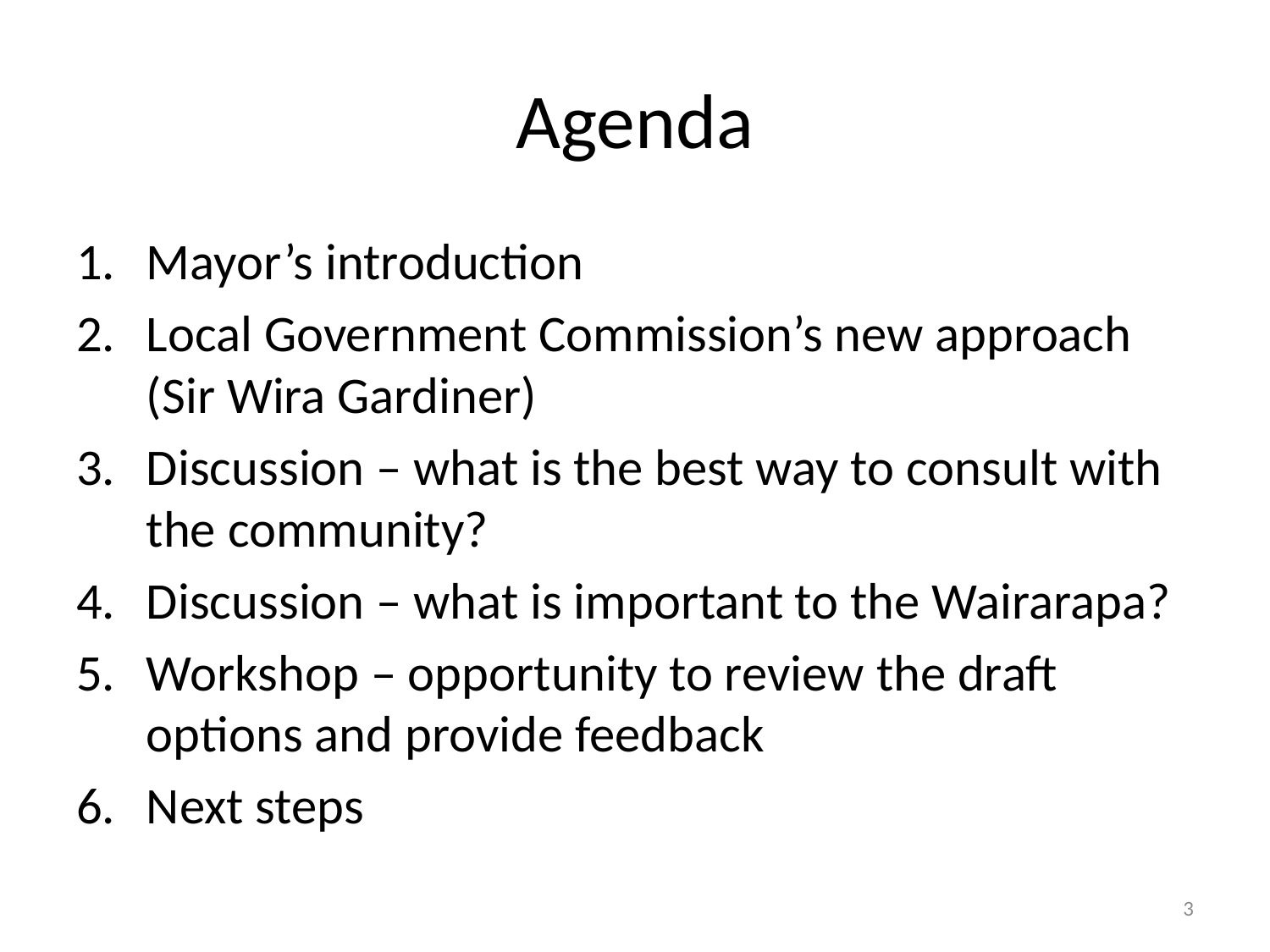

# Agenda
Mayor’s introduction
Local Government Commission’s new approach (Sir Wira Gardiner)
Discussion – what is the best way to consult with the community?
Discussion – what is important to the Wairarapa?
Workshop – opportunity to review the draft options and provide feedback
Next steps
3